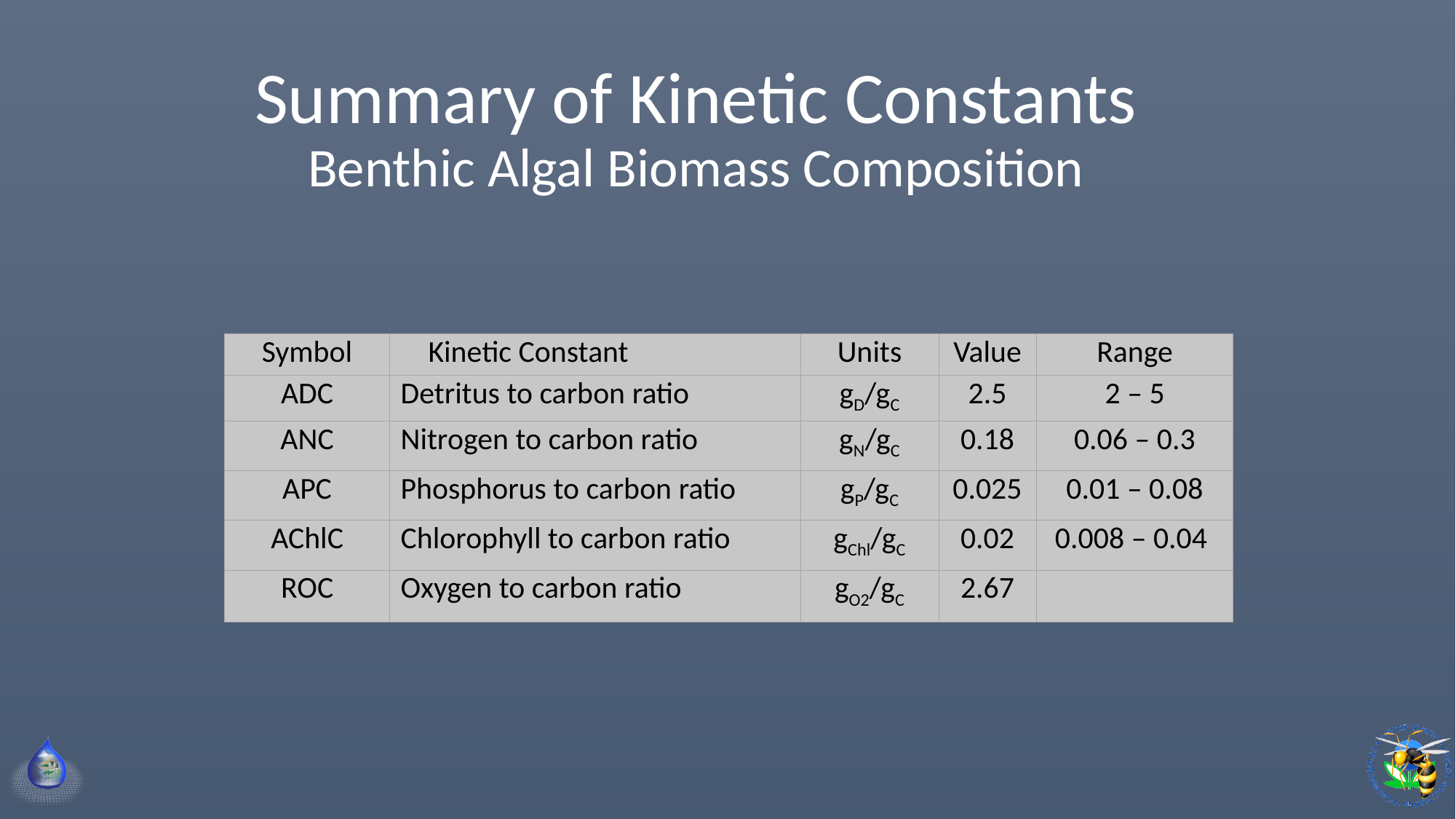

# Summary of Kinetic Constants Benthic Algal Biomass Composition
| Symbol | Kinetic Constant | Units | Value | Range |
| --- | --- | --- | --- | --- |
| ADC | Detritus to carbon ratio | gD/gC | 2.5 | 2 – 5 |
| ANC | Nitrogen to carbon ratio | gN/gC | 0.18 | 0.06 – 0.3 |
| APC | Phosphorus to carbon ratio | gP/gC | 0.025 | 0.01 – 0.08 |
| AChlC | Chlorophyll to carbon ratio | gChl/gC | 0.02 | 0.008 – 0.04 |
| ROC | Oxygen to carbon ratio | gO2/gC | 2.67 |  |